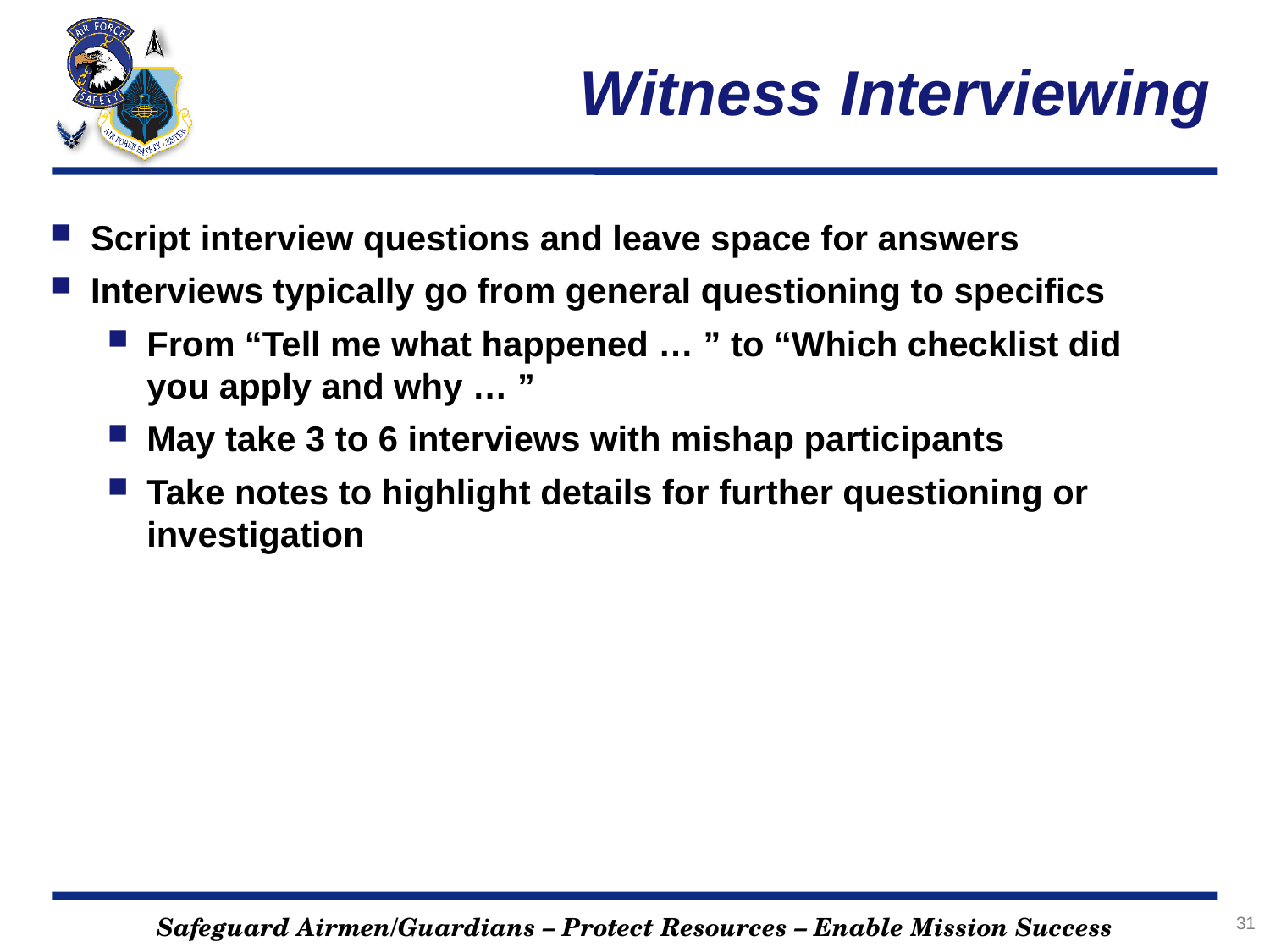

# Witness Interviewing
Script interview questions and leave space for answers
Interviews typically go from general questioning to specifics
From “Tell me what happened … ” to “Which checklist did you apply and why … ”
May take 3 to 6 interviews with mishap participants
Take notes to highlight details for further questioning or investigation
31